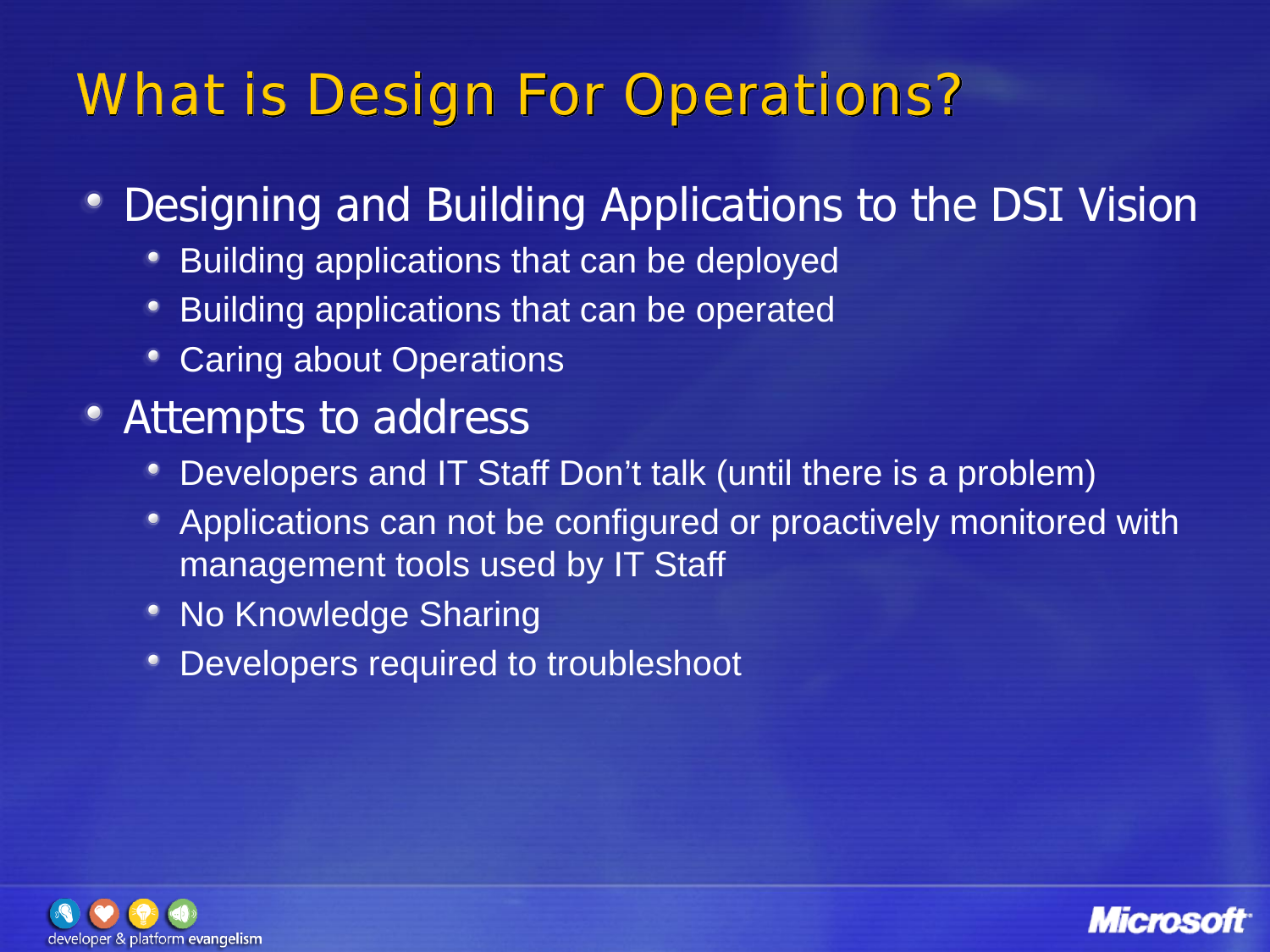

# What is Design For Operations?
Designing and Building Applications to the DSI Vision
Building applications that can be deployed
Building applications that can be operated
Caring about Operations
Attempts to address
Developers and IT Staff Don’t talk (until there is a problem)
Applications can not be configured or proactively monitored with management tools used by IT Staff
No Knowledge Sharing
Developers required to troubleshoot